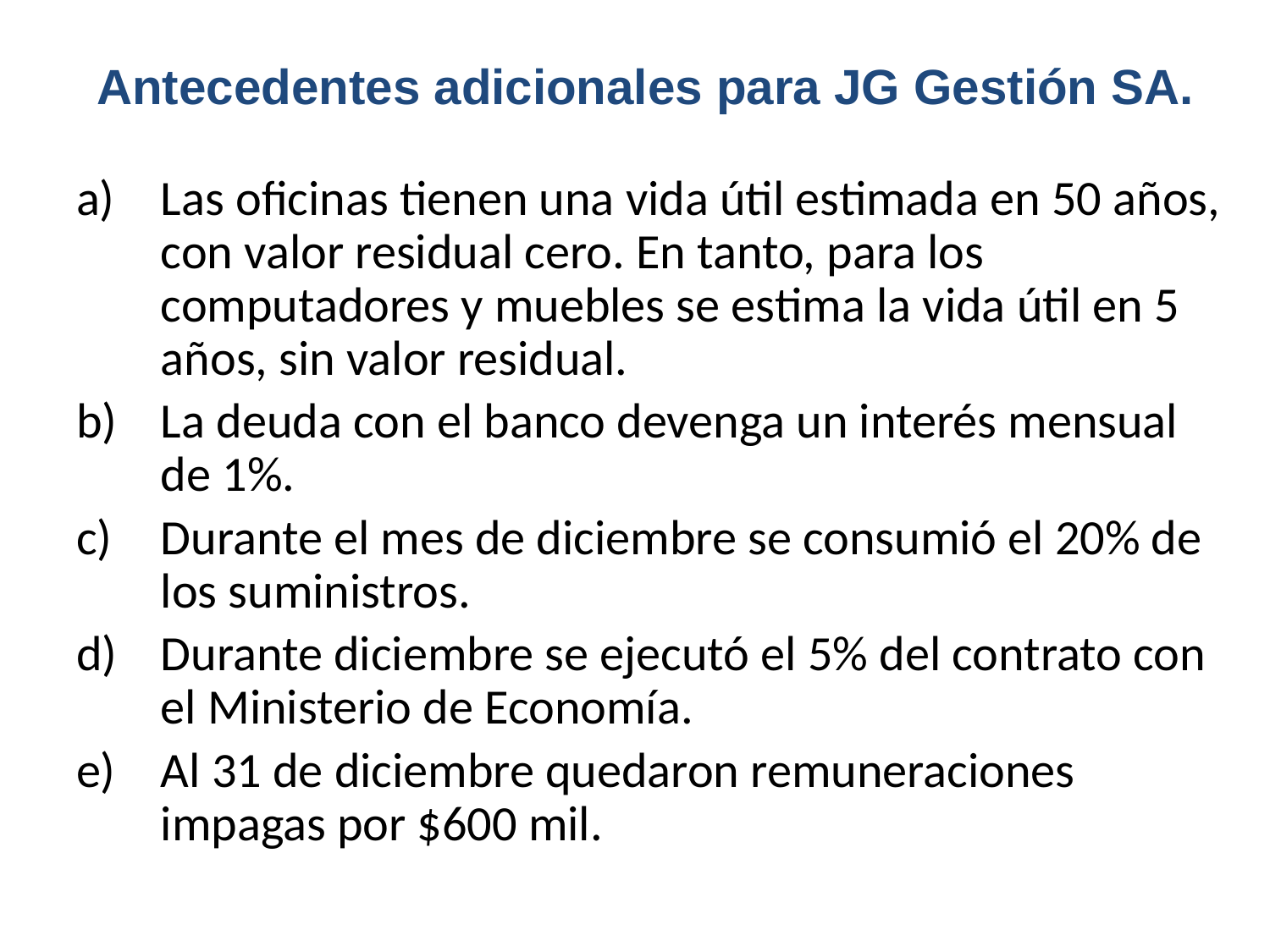

Antecedentes adicionales para JG Gestión SA.
Las oficinas tienen una vida útil estimada en 50 años, con valor residual cero. En tanto, para los computadores y muebles se estima la vida útil en 5 años, sin valor residual.
La deuda con el banco devenga un interés mensual de 1%.
Durante el mes de diciembre se consumió el 20% de los suministros.
Durante diciembre se ejecutó el 5% del contrato con el Ministerio de Economía.
Al 31 de diciembre quedaron remuneraciones impagas por $600 mil.